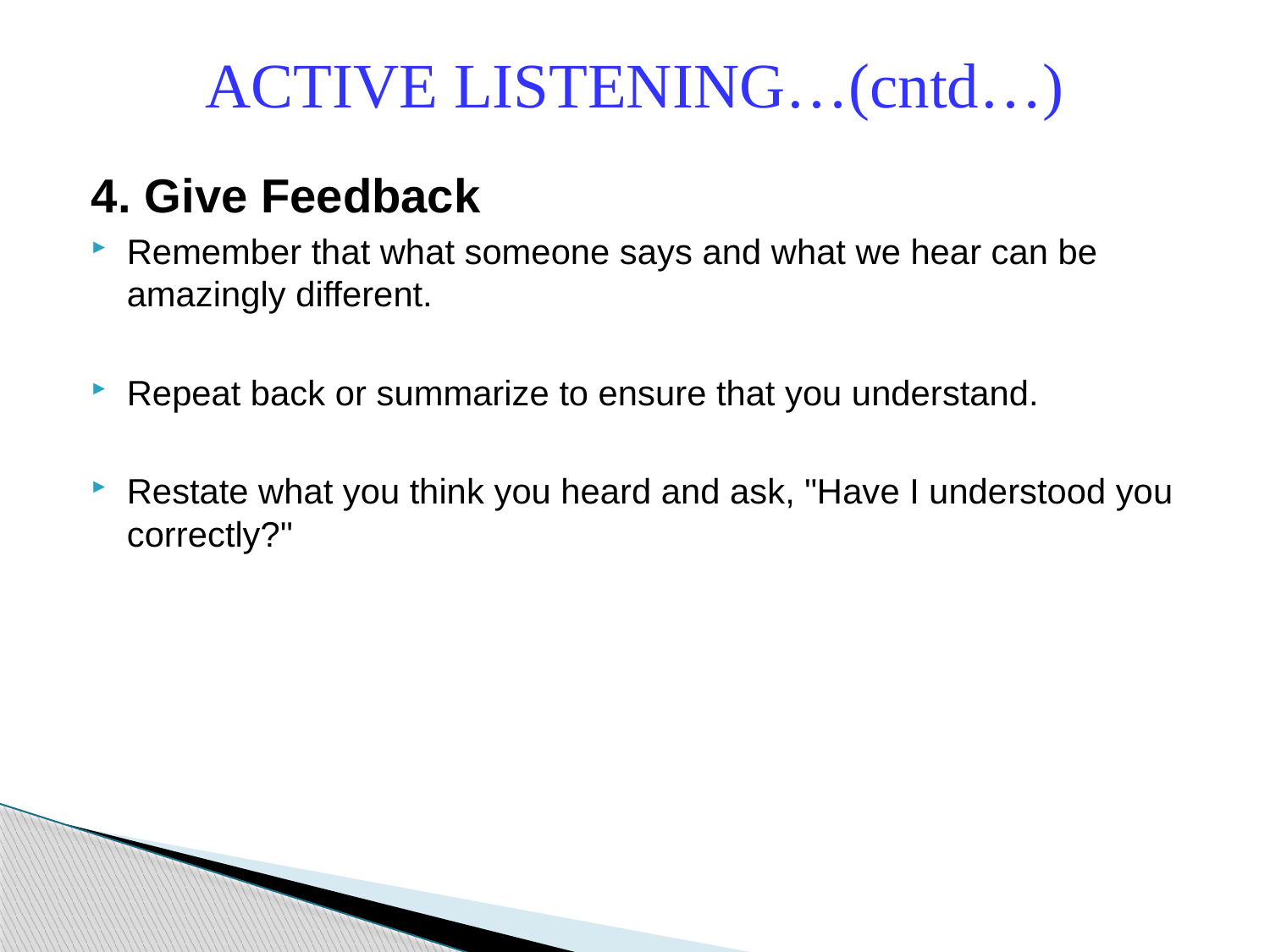

ACTIVE LISTENING…(cntd…)
4. Give Feedback
Remember that what someone says and what we hear can be amazingly different.

Repeat back or summarize to ensure that you understand.

Restate what you think you heard and ask, "Have I understood you correctly?"